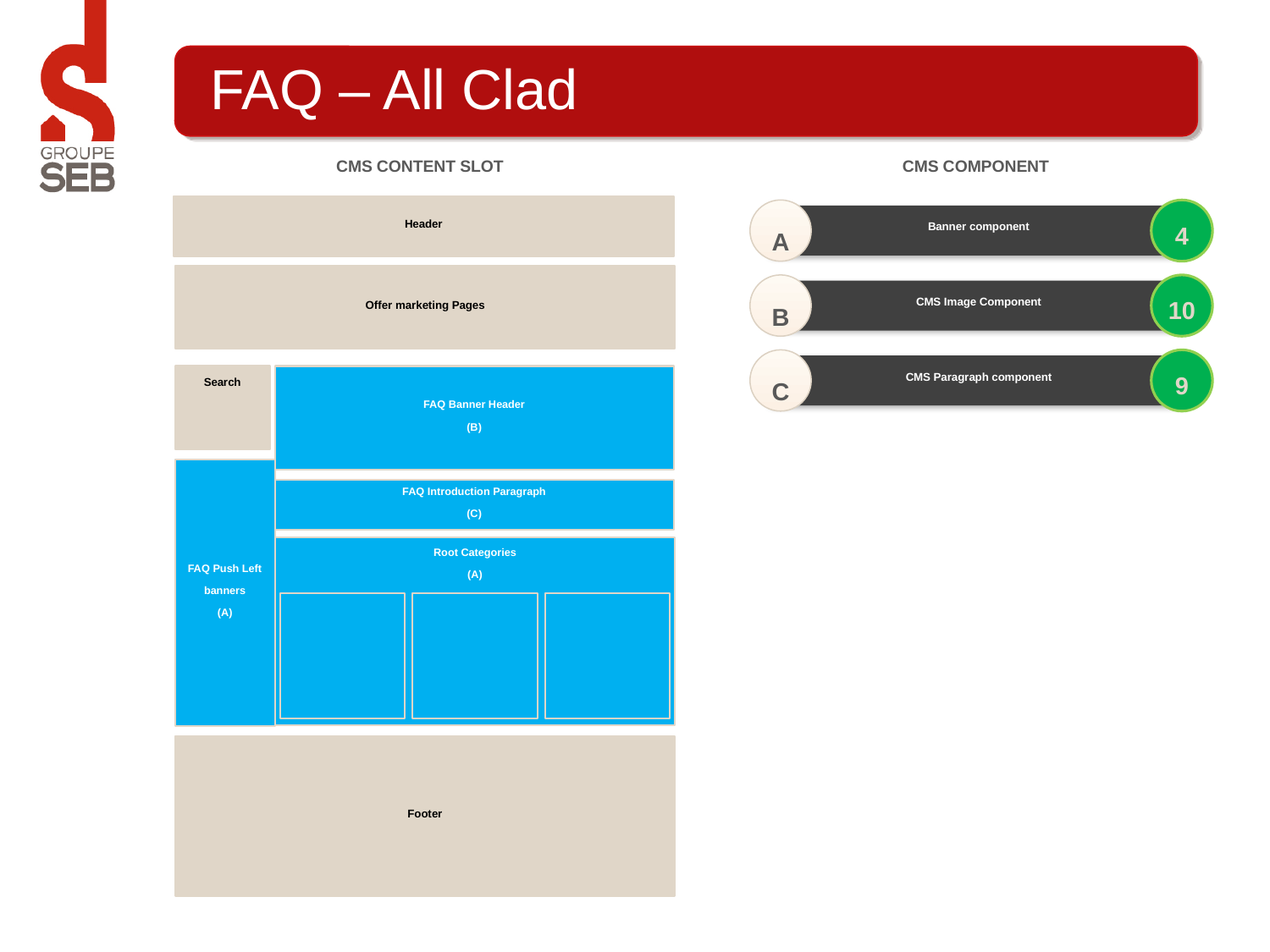

# FAQ – All Clad
CMS Content Slot
CMS Component
Header
A
4
Banner component
Offer marketing Pages
B
10
CMS Image Component
C
9
CMS Paragraph component
Search
FAQ Banner Header
(B)
FAQ Push Left banners
(A)
FAQ Introduction Paragraph
(C)
Root Categories
(A)

Footer